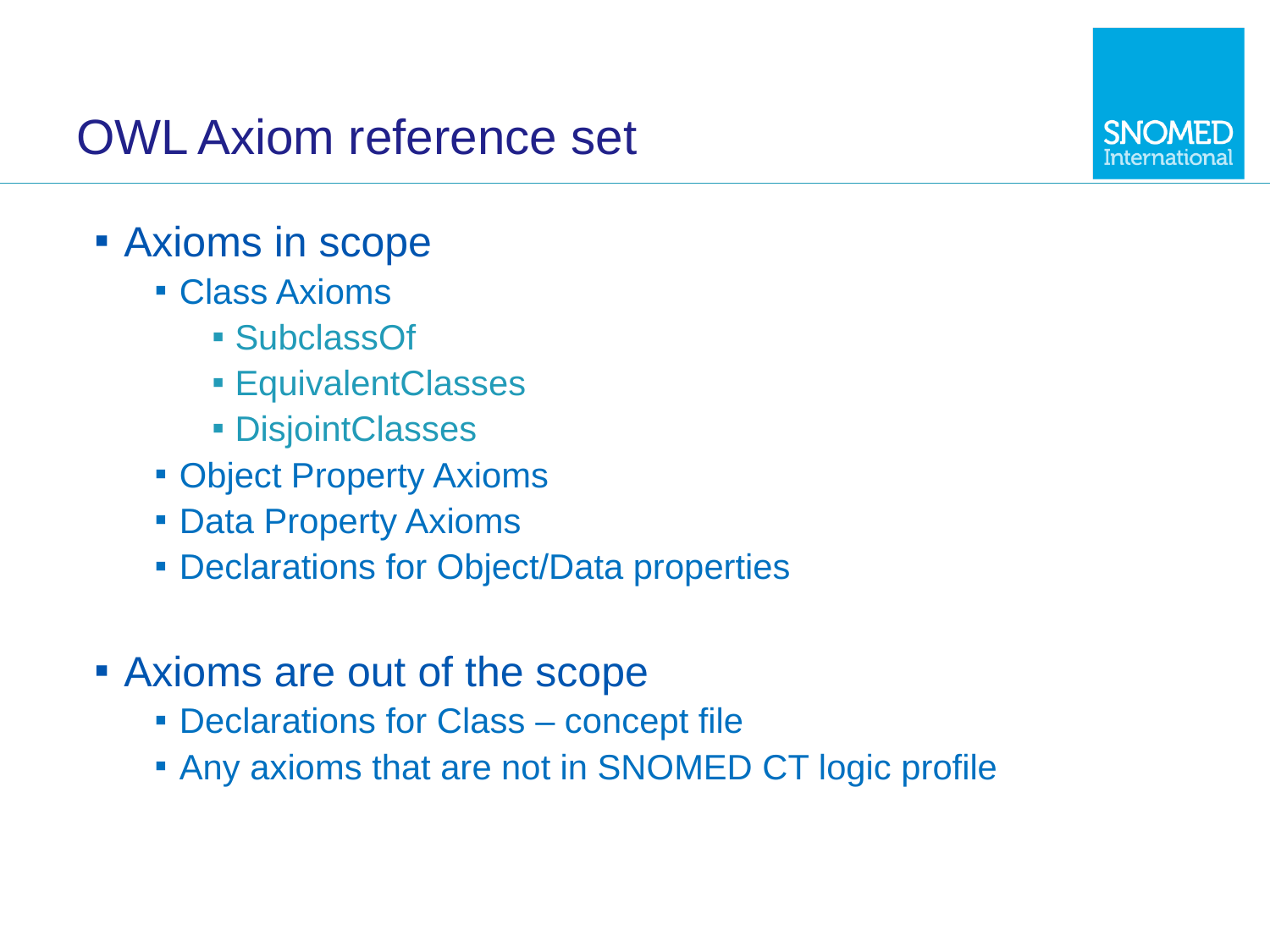

# OWL Axiom reference set
Axioms in scope
Class Axioms
SubclassOf
EquivalentClasses
DisjointClasses
Object Property Axioms
Data Property Axioms
Declarations for Object/Data properties

Axioms are out of the scope
Declarations for Class – concept file
Any axioms that are not in SNOMED CT logic profile